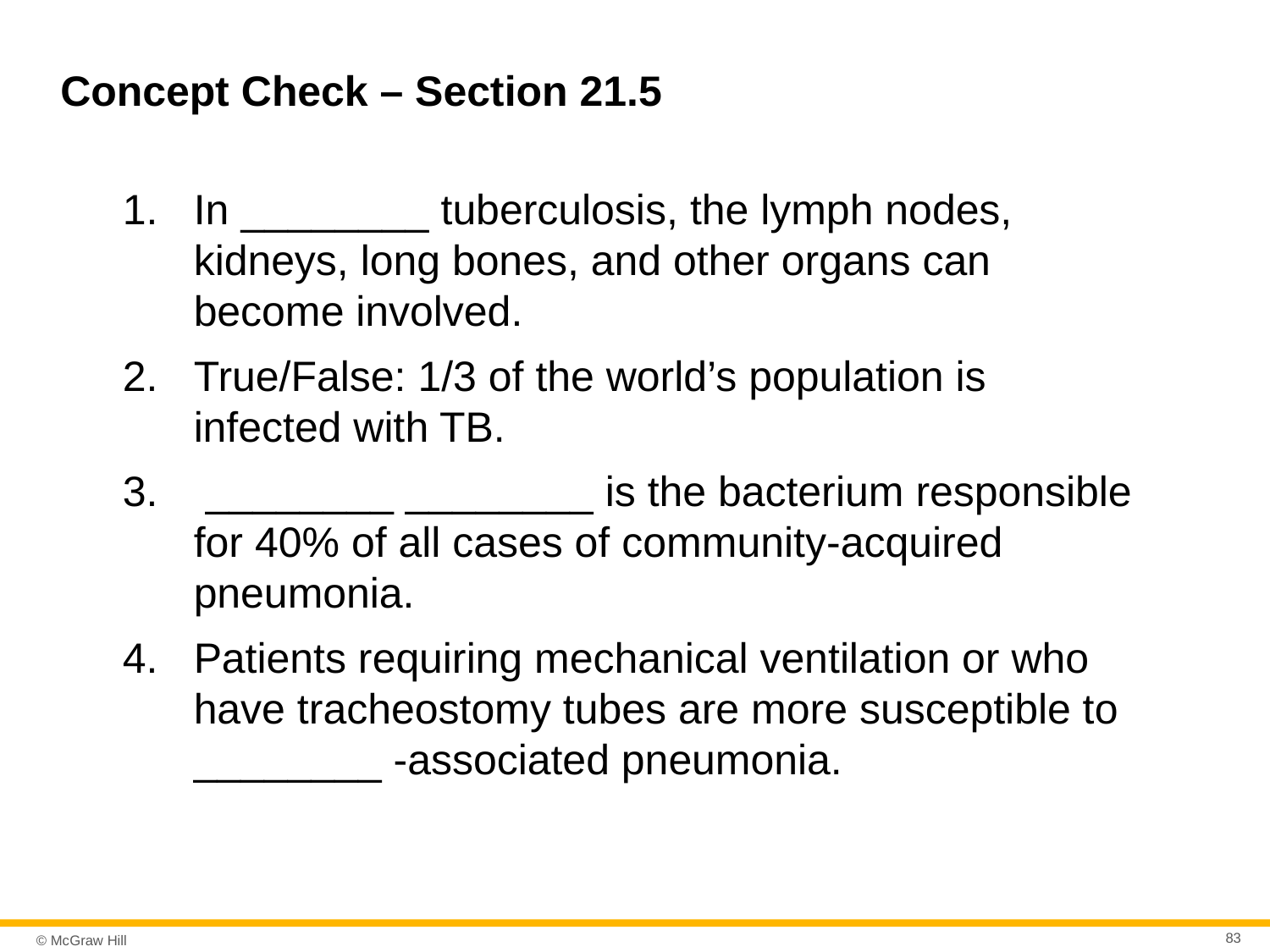

# Concept Check – Section 21.5
In ________ tuberculosis, the lymph nodes, kidneys, long bones, and other organs can become involved.
True/False: 1/3 of the world’s population is infected with TB.
 ________ ________ is the bacterium responsible for 40% of all cases of community-acquired pneumonia.
Patients requiring mechanical ventilation or who have tracheostomy tubes are more susceptible to ________ -associated pneumonia.